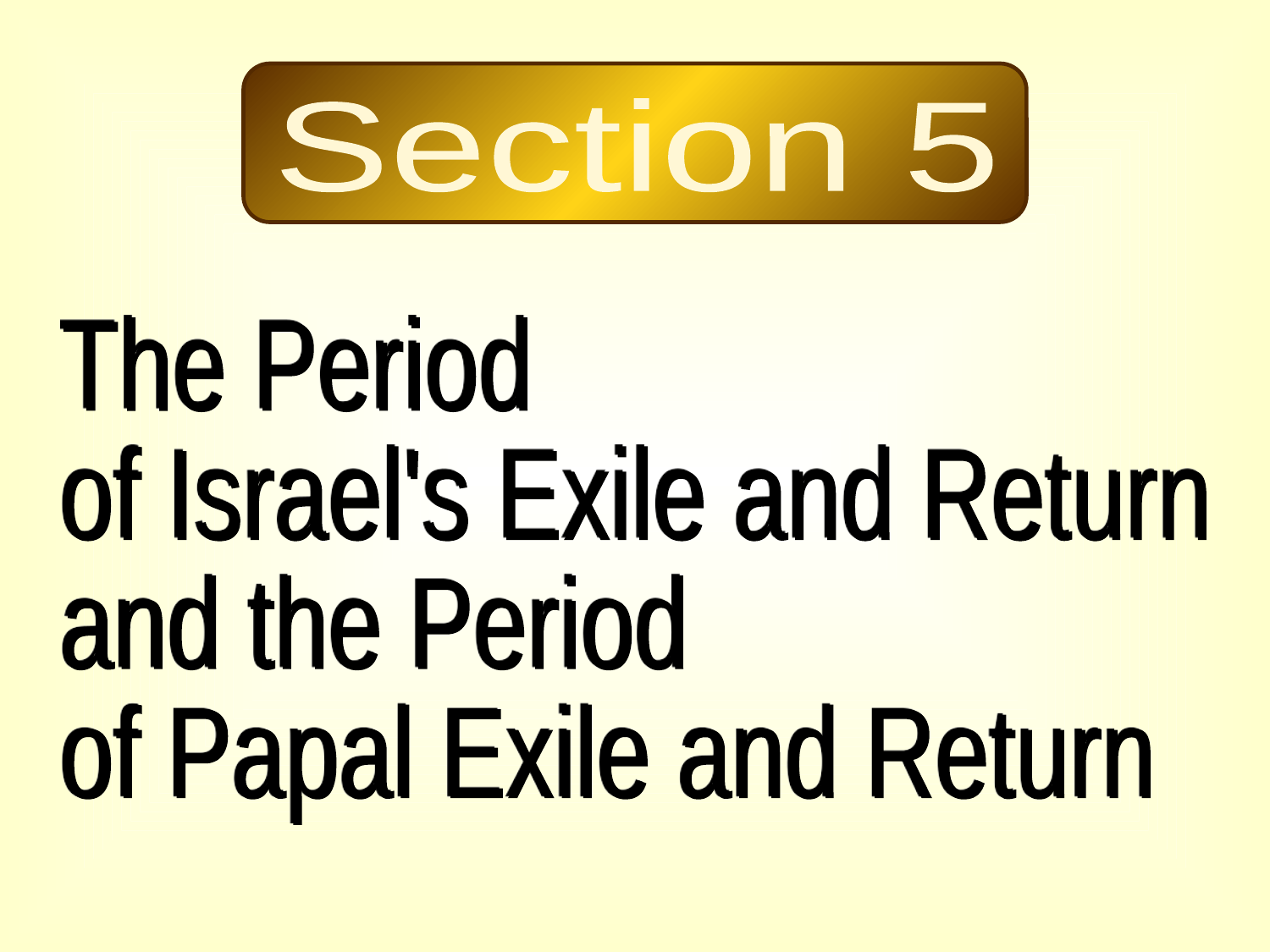

Section 5
The Period
of Israel's Exile and Return
and the Period
of Papal Exile and Return